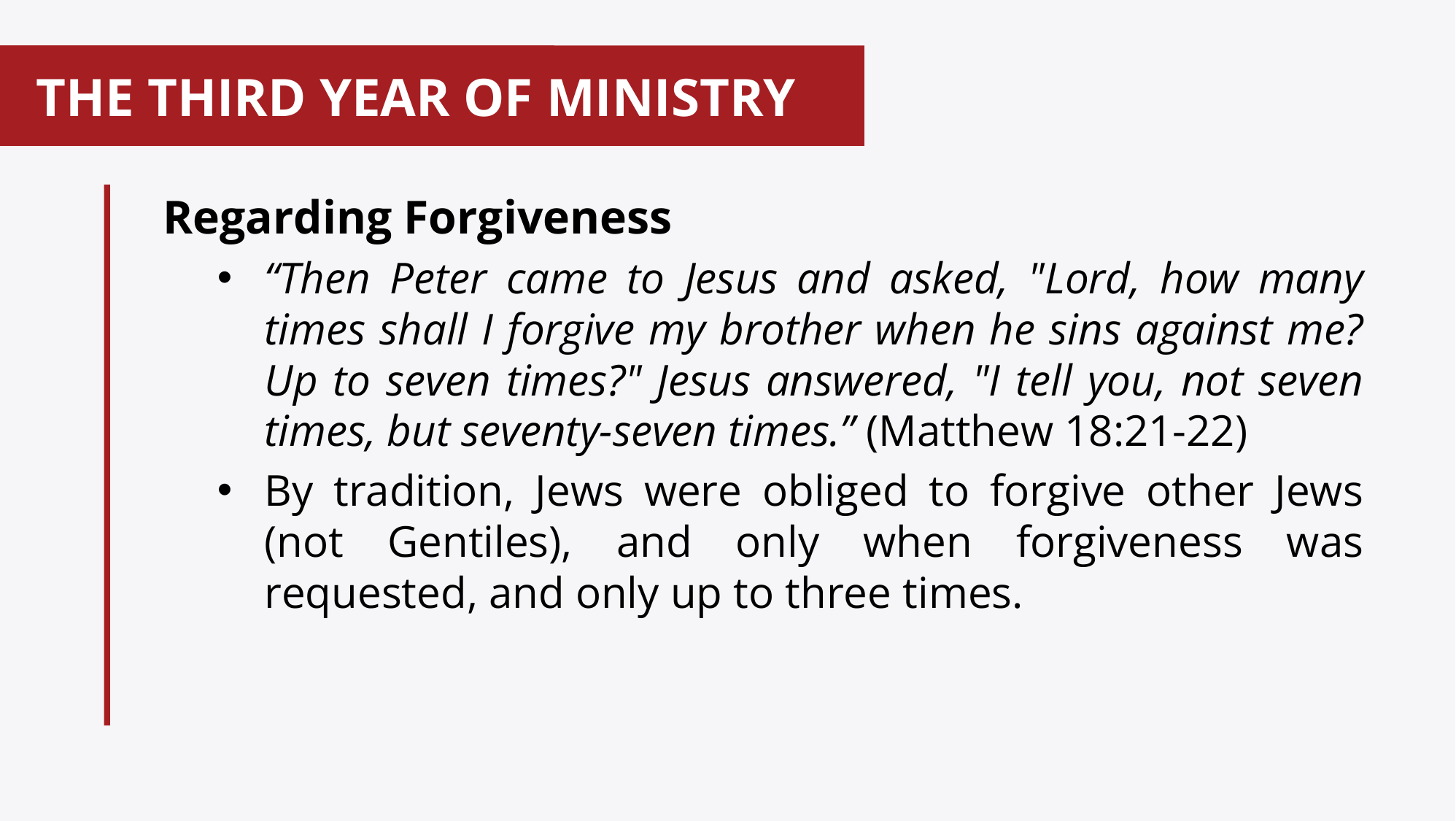

THE THIRD YEAR OF MINISTRY
#
 Regarding Forgiveness
“Then Peter came to Jesus and asked, "Lord, how many times shall I forgive my brother when he sins against me? Up to seven times?" Jesus answered, "I tell you, not seven times, but seventy-seven times.” (Matthew 18:21-22)
By tradition, Jews were obliged to forgive other Jews (not Gentiles), and only when forgiveness was requested, and only up to three times.